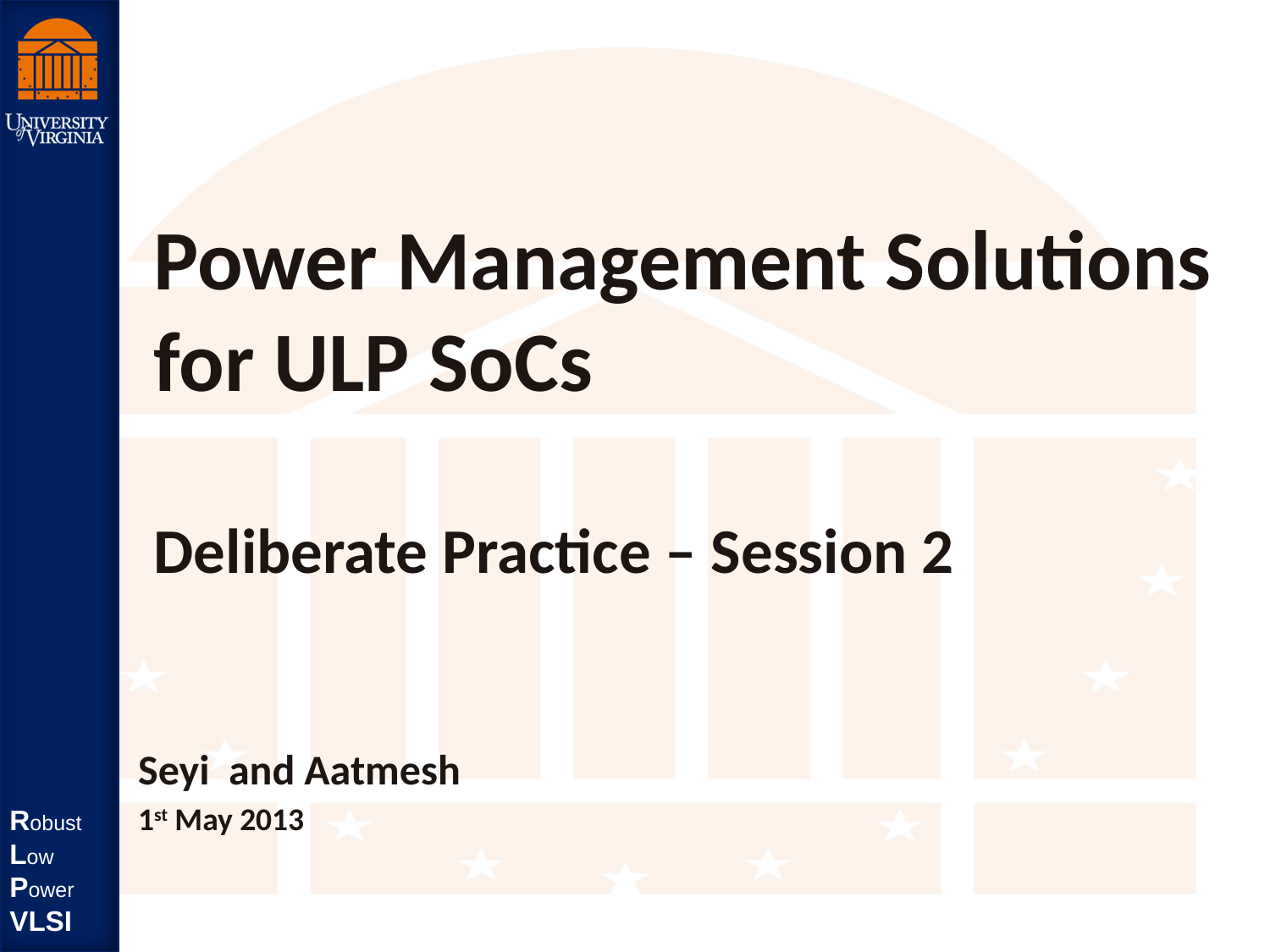

# Power Management Solutions for ULP SoCs Deliberate Practice – Session 2
Seyi  and Aatmesh
1st May 2013